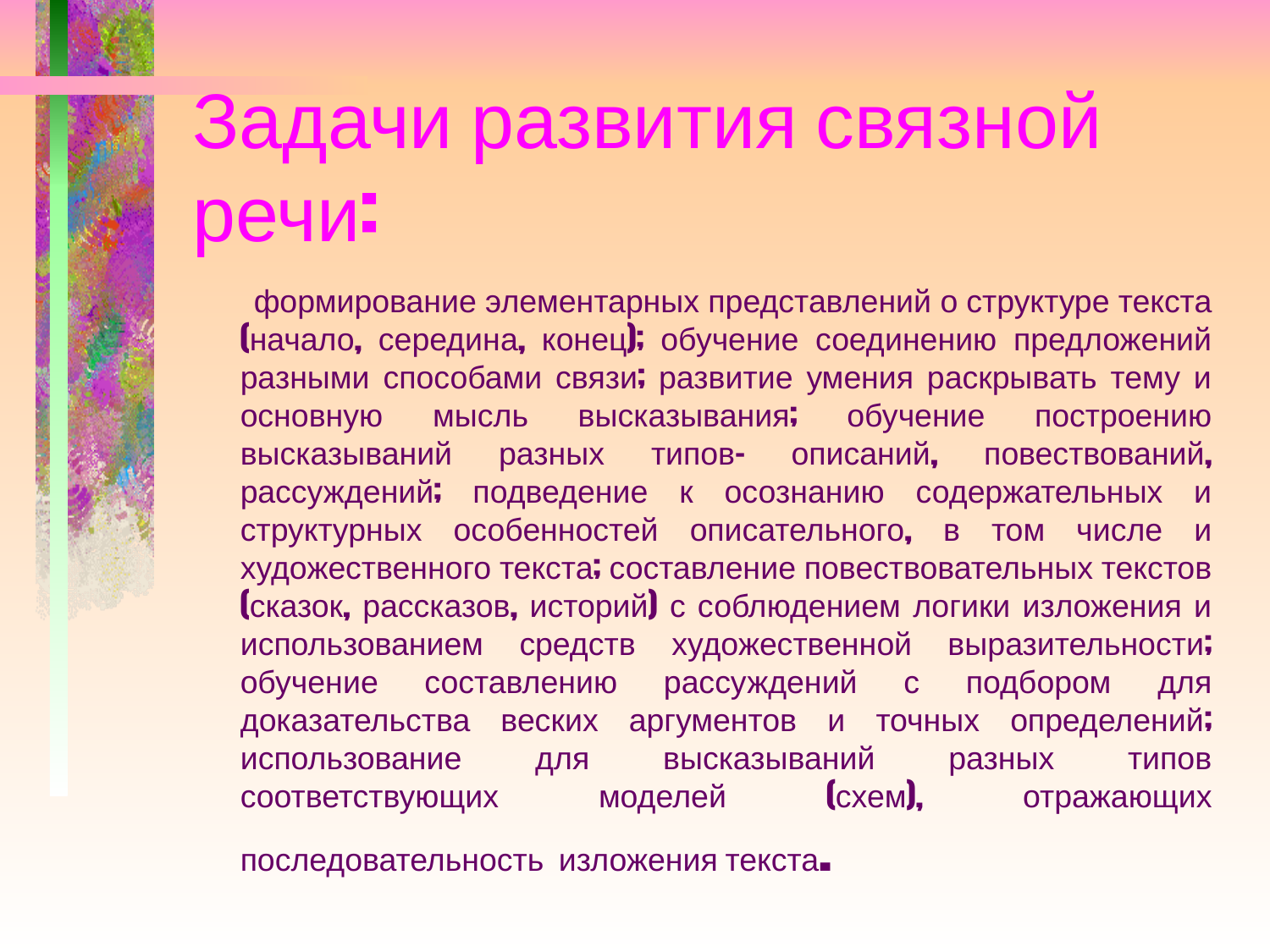

# Задачи развития связной речи:
       формирование элементарных представлений о структуре текста (начало, середина, конец); обучение соединению предложений разными способами связи; развитие умения раскрывать тему и основную мысль высказывания; обучение построению высказываний разных типов- описаний, повествований, рассуждений; подведение к осознанию содержательных и структурных особенностей описательного, в том числе и художественного текста; составление повествовательных текстов (сказок, рассказов, историй) с соблюдением логики изложения и использованием средств художественной выразительности; обучение составлению рассуждений с подбором для доказательства веских аргументов и точных определений; использование для высказываний разных типов соответствующих моделей (схем), отражающих последовательность  изложения текста.